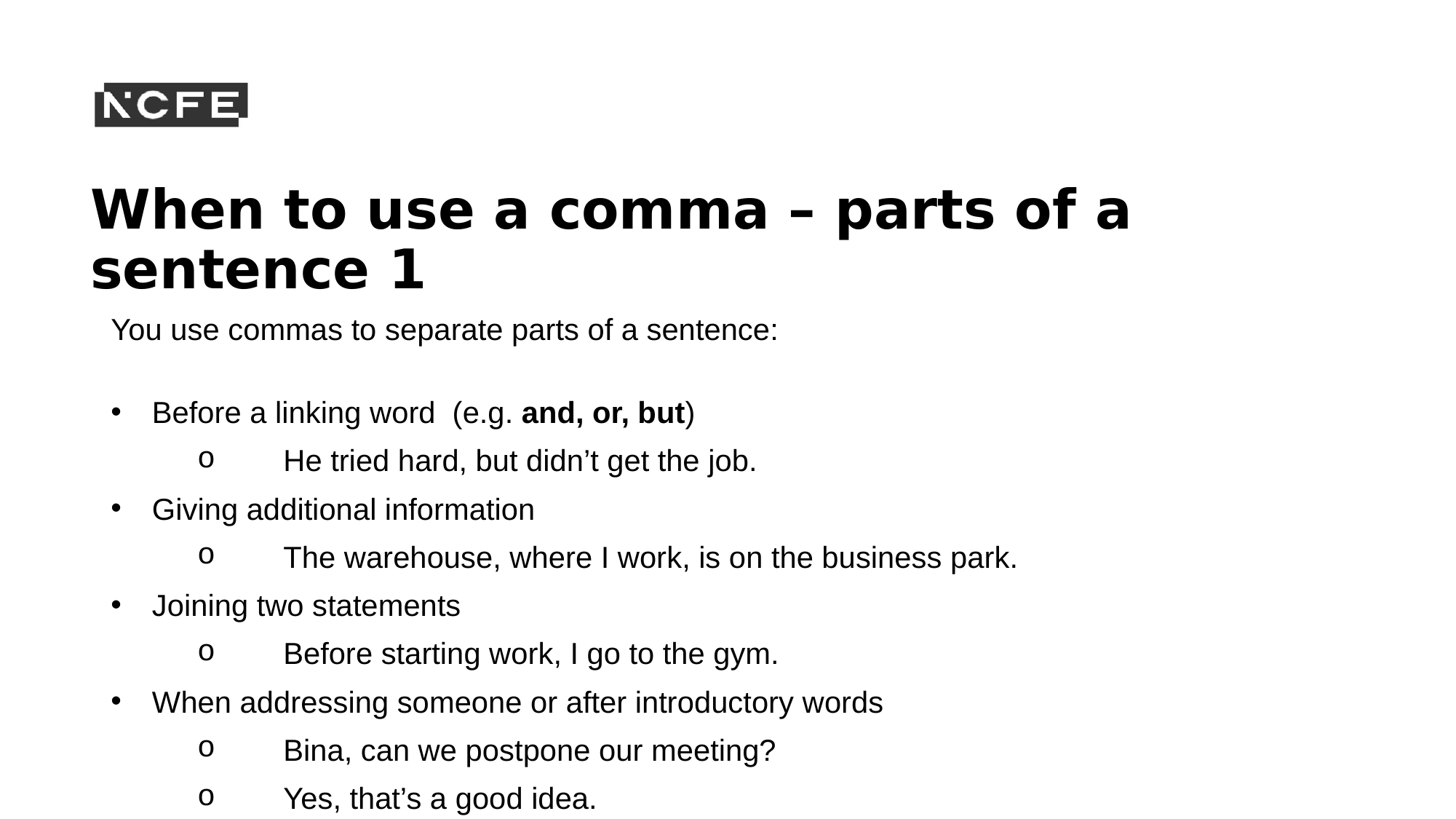

# When to use a comma – parts of a sentence 1
You use commas to separate parts of a sentence:

Before a linking word  (e.g. and, or, but)
	He tried hard, but didn’t get the job.
Giving additional information
	The warehouse, where I work, is on the business park.
Joining two statements
	Before starting work, I go to the gym.
When addressing someone or after introductory words
	Bina, can we postpone our meeting?
	Yes, that’s a good idea.